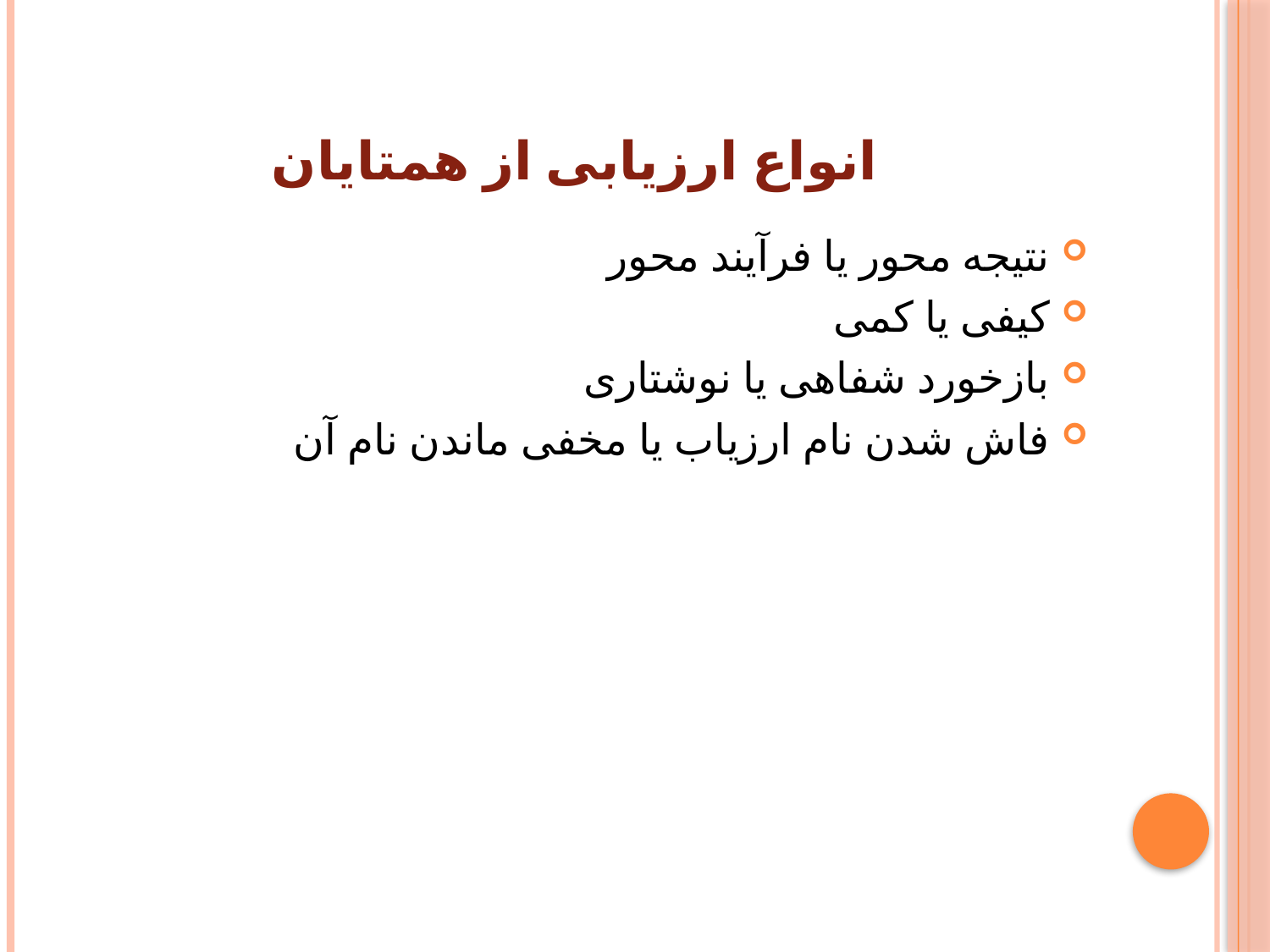

# انواع ارزیابی از همتایان
نتیجه محور یا فرآیند محور
کیفی یا کمی
بازخورد شفاهی یا نوشتاری
فاش شدن نام ارزیاب یا مخفی ماندن نام آن